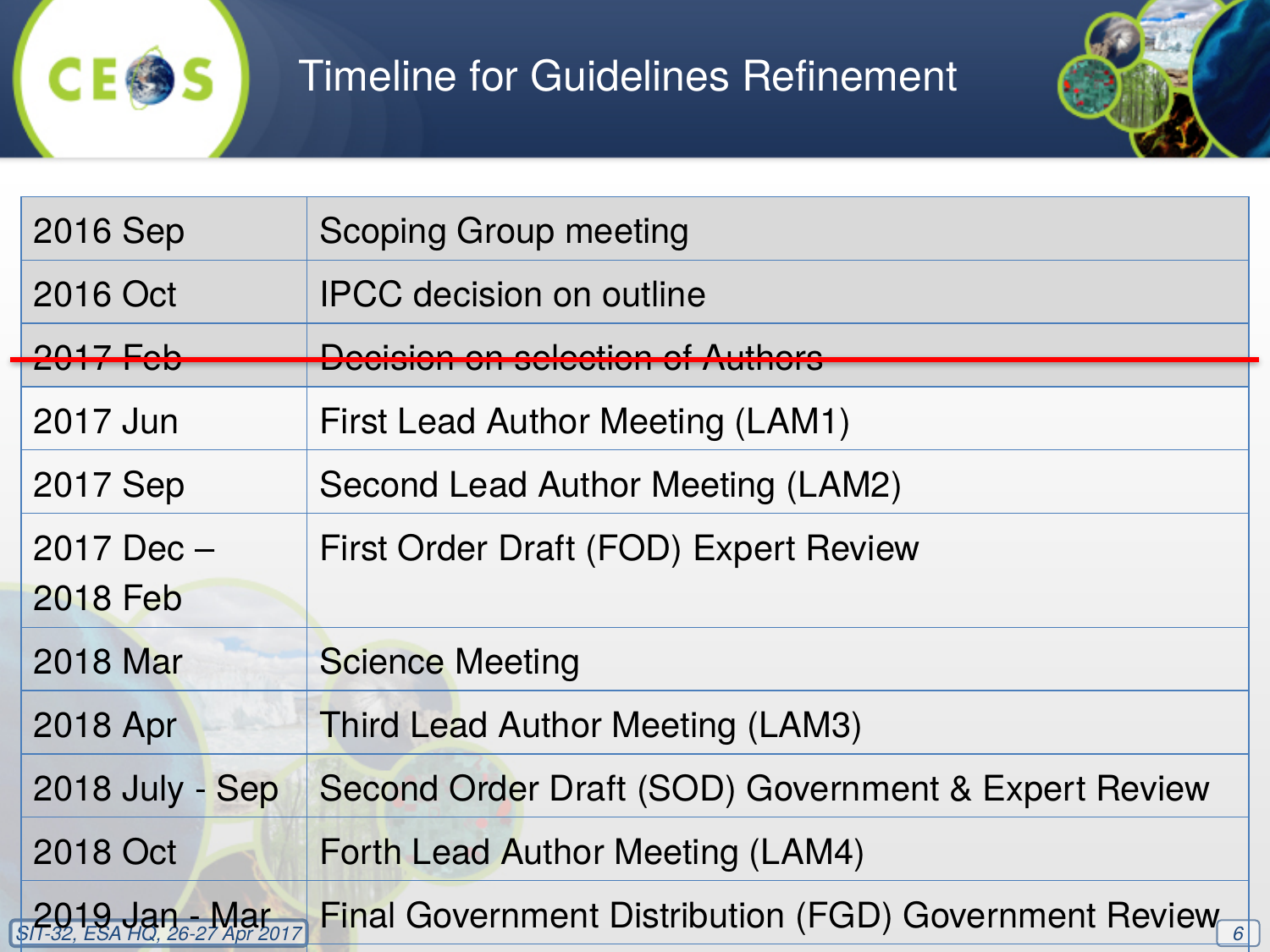

Timeline for Guidelines Refinement
| 2016 Sep | Scoping Group meeting |
| --- | --- |
| 2016 Oct | IPCC decision on outline |
| 2017 Feb | Decision on selection of Authors |
| 2017 Jun | First Lead Author Meeting (LAM1) |
| 2017 Sep | Second Lead Author Meeting (LAM2) |
| 2017 Dec – 2018 Feb | First Order Draft (FOD) Expert Review |
| 2018 Mar | Science Meeting |
| 2018 Apr | Third Lead Author Meeting (LAM3) |
| 2018 July - Sep | Second Order Draft (SOD) Government & Expert Review |
| 2018 Oct | Forth Lead Author Meeting (LAM4) |
| 2019 Jan - Mar | Final Government Distribution (FGD) Government Review |
| 2019 May | IPCC adoption/acceptance |
6